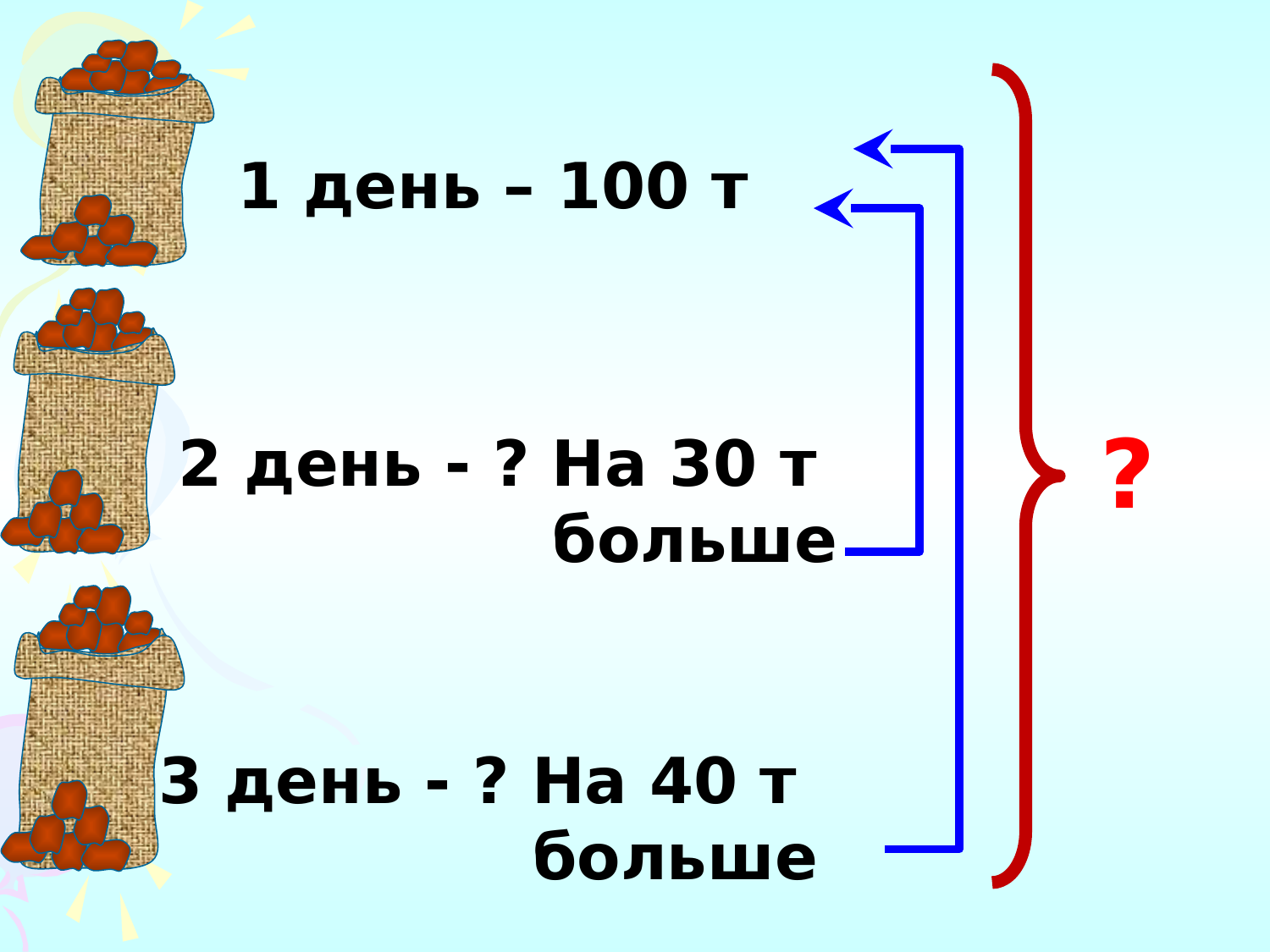

1 день – 100 т

?
2 день - ? На 30 т
                 больше

3 день - ? На 40 т
                 больше